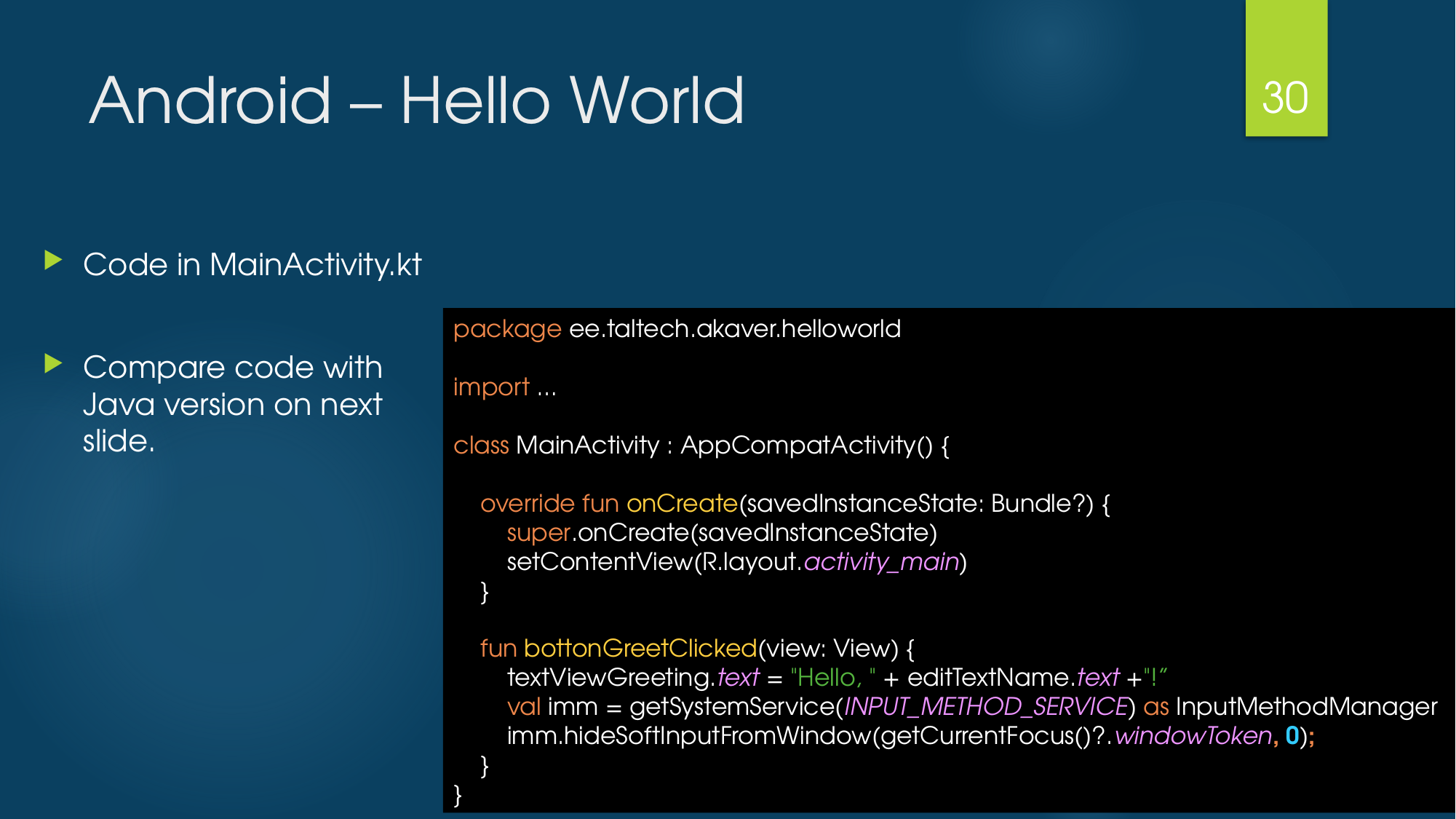

30
# Android – Hello World
Code in MainActivity.kt

Compare code with Java version on next slide.
package ee.taltech.akaver.helloworld
import …
class MainActivity : AppCompatActivity() {
    override fun onCreate(savedInstanceState: Bundle?) {
        super.onCreate(savedInstanceState)
        setContentView(R.layout.activity_main)
    }
    fun bottonGreetClicked(view: View) {
        textViewGreeting.text = "Hello, " + editTextName.text +"!”
        val imm = getSystemService(INPUT_METHOD_SERVICE) as InputMethodManager
        imm.hideSoftInputFromWindow(getCurrentFocus()?.windowToken, 0);
    }
}